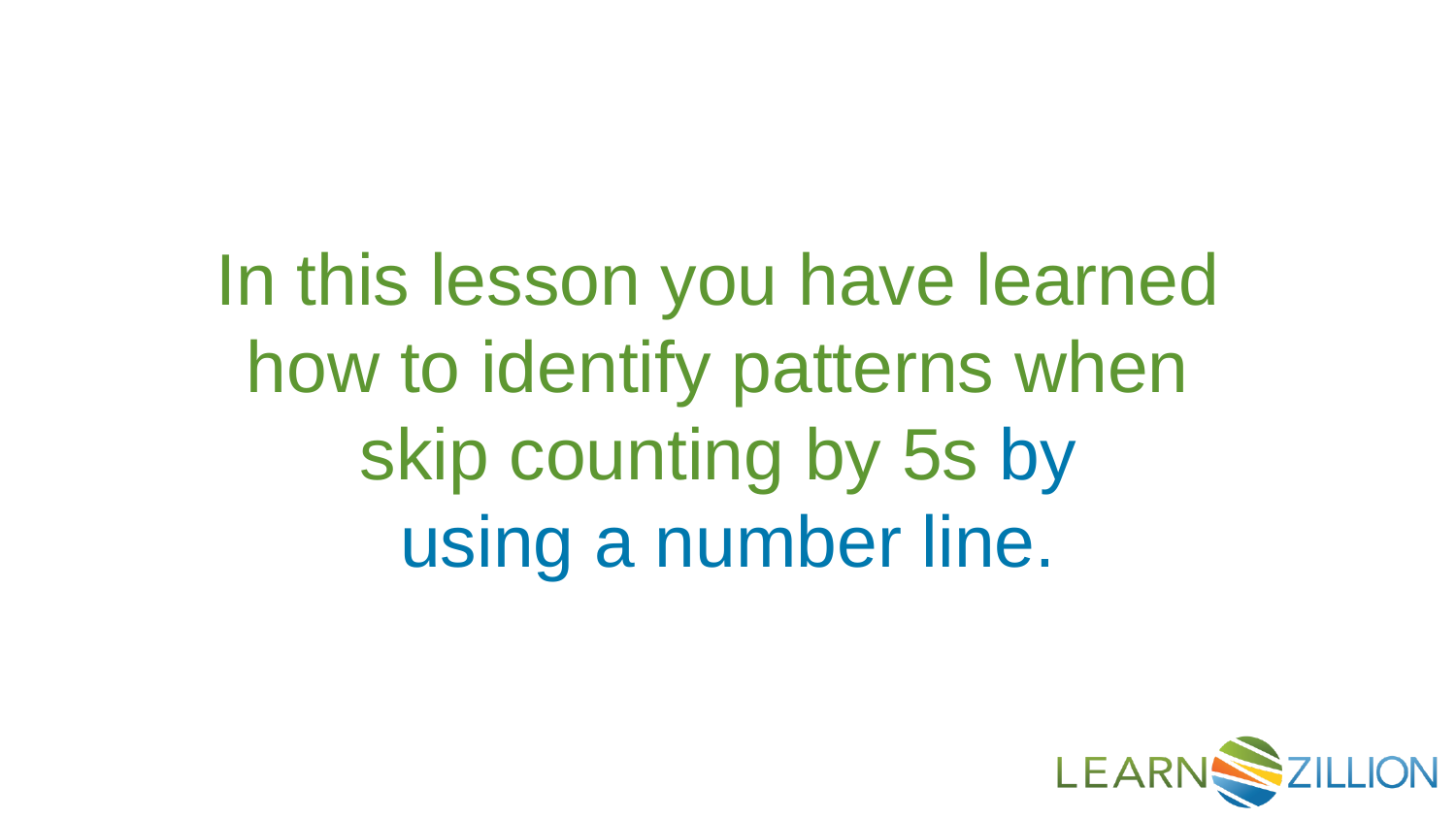

In this lesson you have learned
how to identify patterns when
skip counting by 5s by
using a number line.